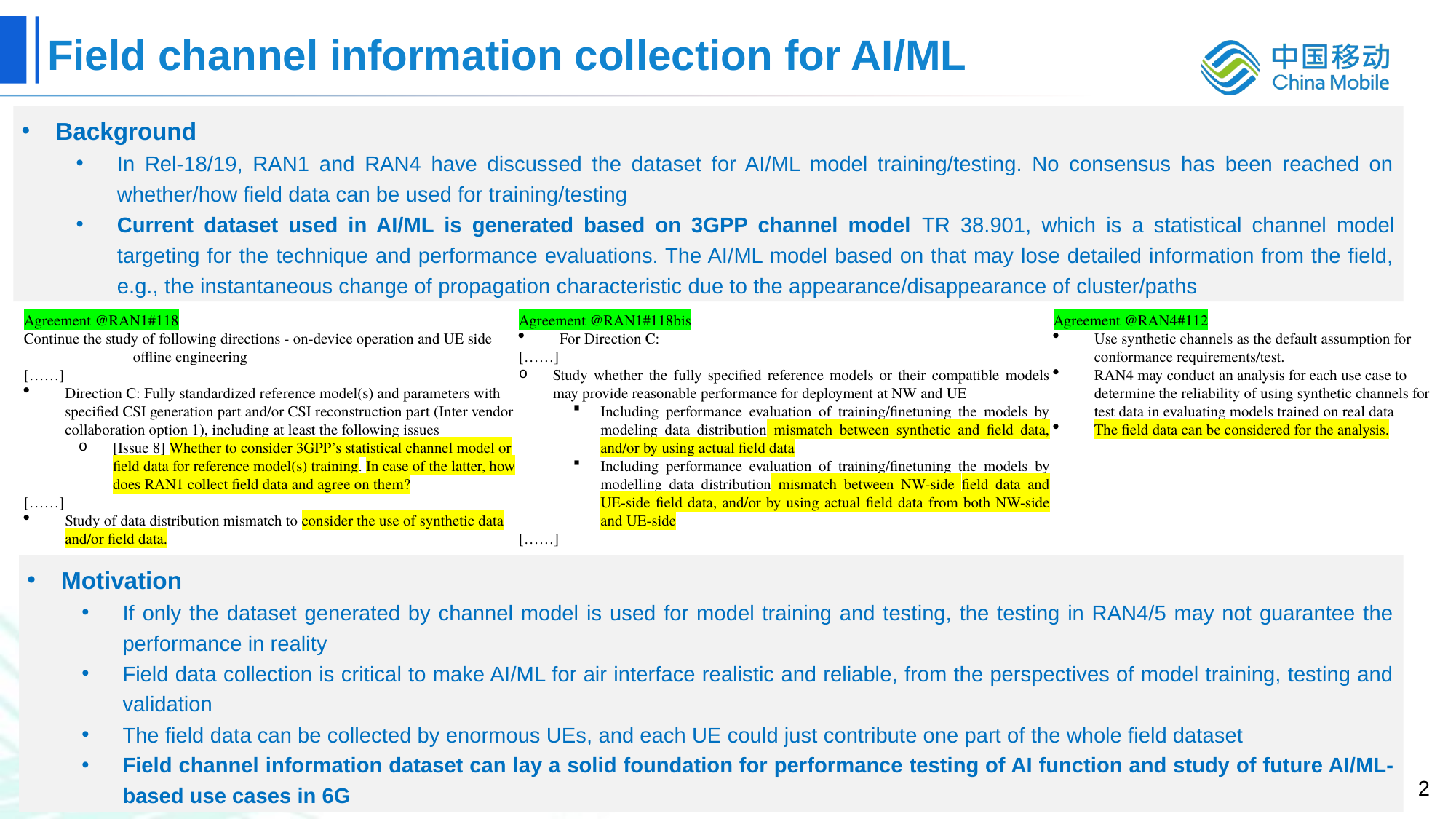

# Field channel information collection for AI/ML
Background
In Rel-18/19, RAN1 and RAN4 have discussed the dataset for AI/ML model training/testing. No consensus has been reached on whether/how field data can be used for training/testing
Current dataset used in AI/ML is generated based on 3GPP channel model TR 38.901, which is a statistical channel model targeting for the technique and performance evaluations. The AI/ML model based on that may lose detailed information from the field, e.g., the instantaneous change of propagation characteristic due to the appearance/disappearance of cluster/paths
Agreement @RAN1#118
Continue the study of following directions - on-device operation and UE side offline engineering
[……]
Direction C: Fully standardized reference model(s) and parameters with specified CSI generation part and/or CSI reconstruction part (Inter vendor collaboration option 1), including at least the following issues
[Issue 8] Whether to consider 3GPP’s statistical channel model or field data for reference model(s) training. In case of the latter, how does RAN1 collect field data and agree on them?
[……]
Study of data distribution mismatch to consider the use of synthetic data and/or field data.
Agreement @RAN1#118bis
For Direction C:
[……]
Study whether the fully specified reference models or their compatible models may provide reasonable performance for deployment at NW and UE
Including performance evaluation of training/finetuning the models by modeling data distribution mismatch between synthetic and field data, and/or by using actual field data
Including performance evaluation of training/finetuning the models by modelling data distribution mismatch between NW-side field data and UE-side field data, and/or by using actual field data from both NW-side and UE-side
[……]
Agreement @RAN4#112
Use synthetic channels as the default assumption for conformance requirements/test.
RAN4 may conduct an analysis for each use case to determine the reliability of using synthetic channels for test data in evaluating models trained on real data
The field data can be considered for the analysis.
Motivation
If only the dataset generated by channel model is used for model training and testing, the testing in RAN4/5 may not guarantee the performance in reality
Field data collection is critical to make AI/ML for air interface realistic and reliable, from the perspectives of model training, testing and validation
The field data can be collected by enormous UEs, and each UE could just contribute one part of the whole field dataset
Field channel information dataset can lay a solid foundation for performance testing of AI function and study of future AI/ML-based use cases in 6G